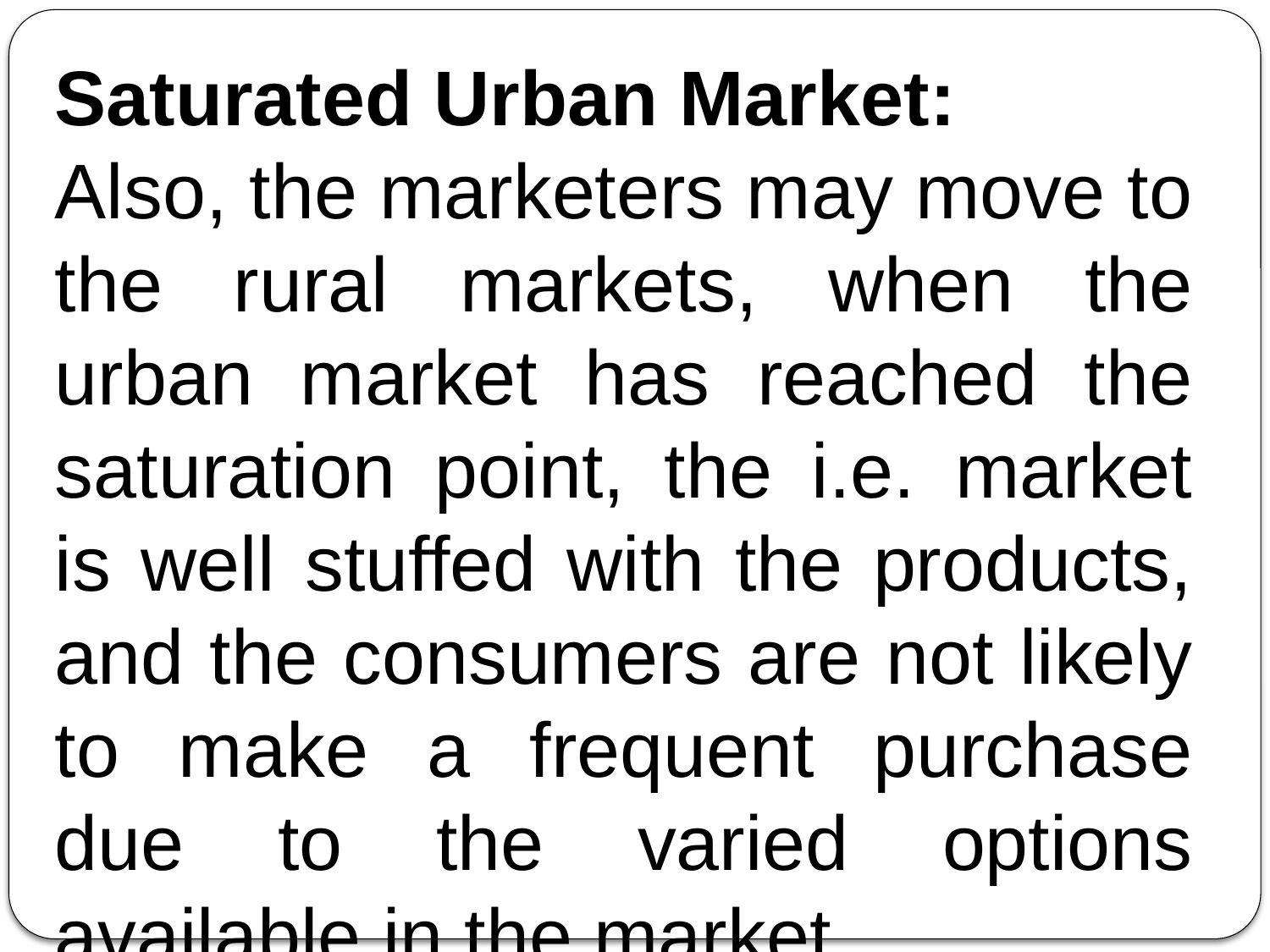

Saturated Urban Market:
Also, the marketers may move to the rural markets, when the urban market has reached the saturation point, the i.e. market is well stuffed with the products, and the consumers are not likely to make a frequent purchase due to the varied options available in the market.